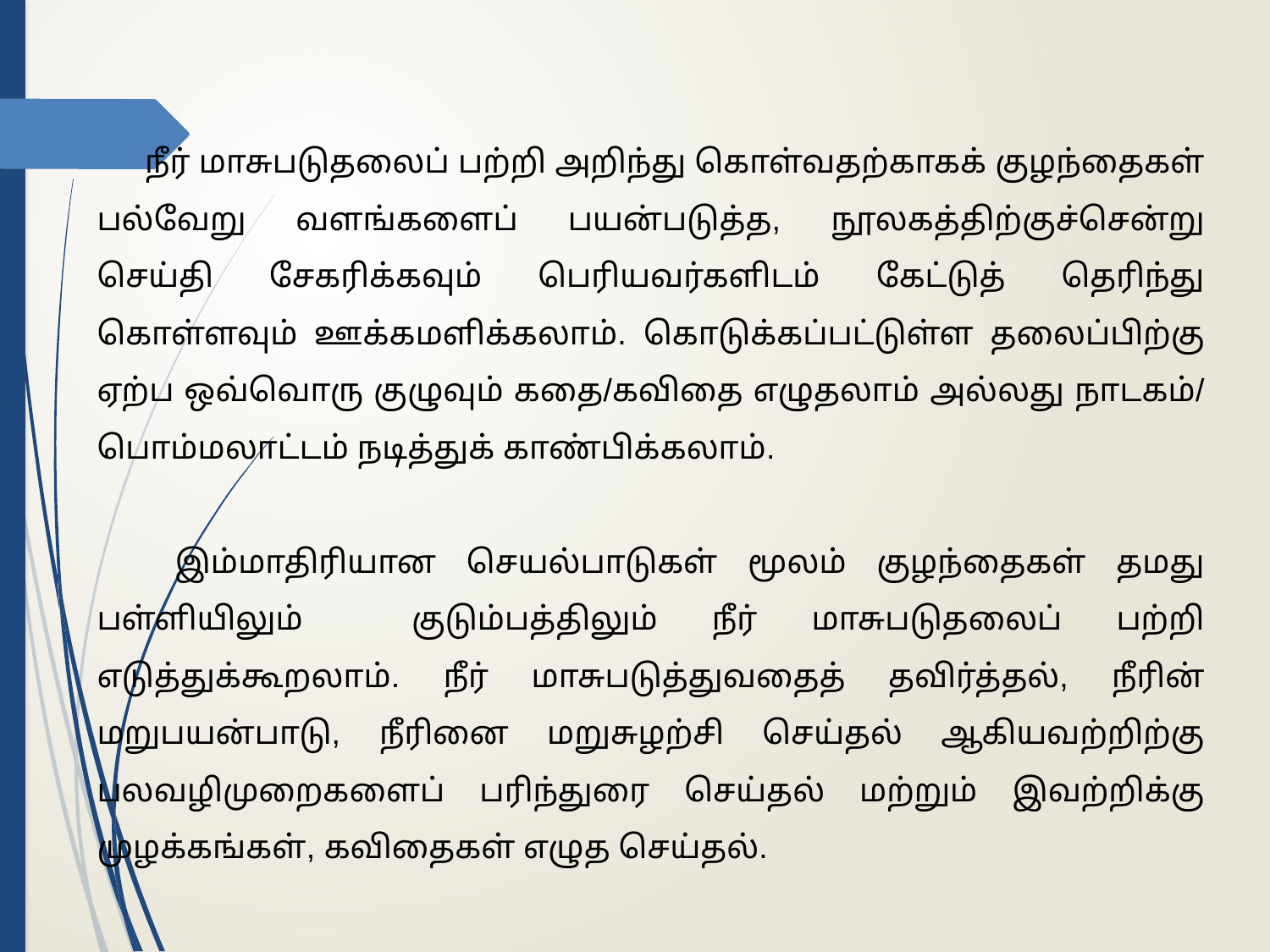

நீர் மாசுபடுதலைப் பற்றி அறிந்து கொள்வதற்காகக் குழந்தைகள் பல்வேறு வளங்களைப் பயன்படுத்த, நூலகத்திற்குச்சென்று செய்தி சேகரிக்கவும் பெரியவர்களிடம் கேட்டுத் தெரிந்து கொள்ளவும் ஊக்கமளிக்கலாம். கொடுக்கப்பட்டுள்ள தலைப்பிற்கு ஏற்ப ஒவ்வொரு குழுவும் கதை/கவிதை எழுதலாம் அல்லது நாடகம்/ பொம்மலாட்டம் நடித்துக் காண்பிக்கலாம்.

 இம்மாதிரியான செயல்பாடுகள் மூலம் குழந்தைகள் தமது பள்ளியிலும்  குடும்பத்திலும் நீர் மாசுபடுதலைப் பற்றி எடுத்துக்கூறலாம். நீர் மாசுபடுத்துவதைத் தவிர்த்தல், நீரின் மறுபயன்பாடு, நீரினை மறுசுழற்சி செய்தல் ஆகியவற்றிற்கு பலவழிமுறைகளைப் பரிந்துரை செய்தல் மற்றும் இவற்றிக்கு முழக்கங்கள், கவிதைகள் எழுத செய்தல்.